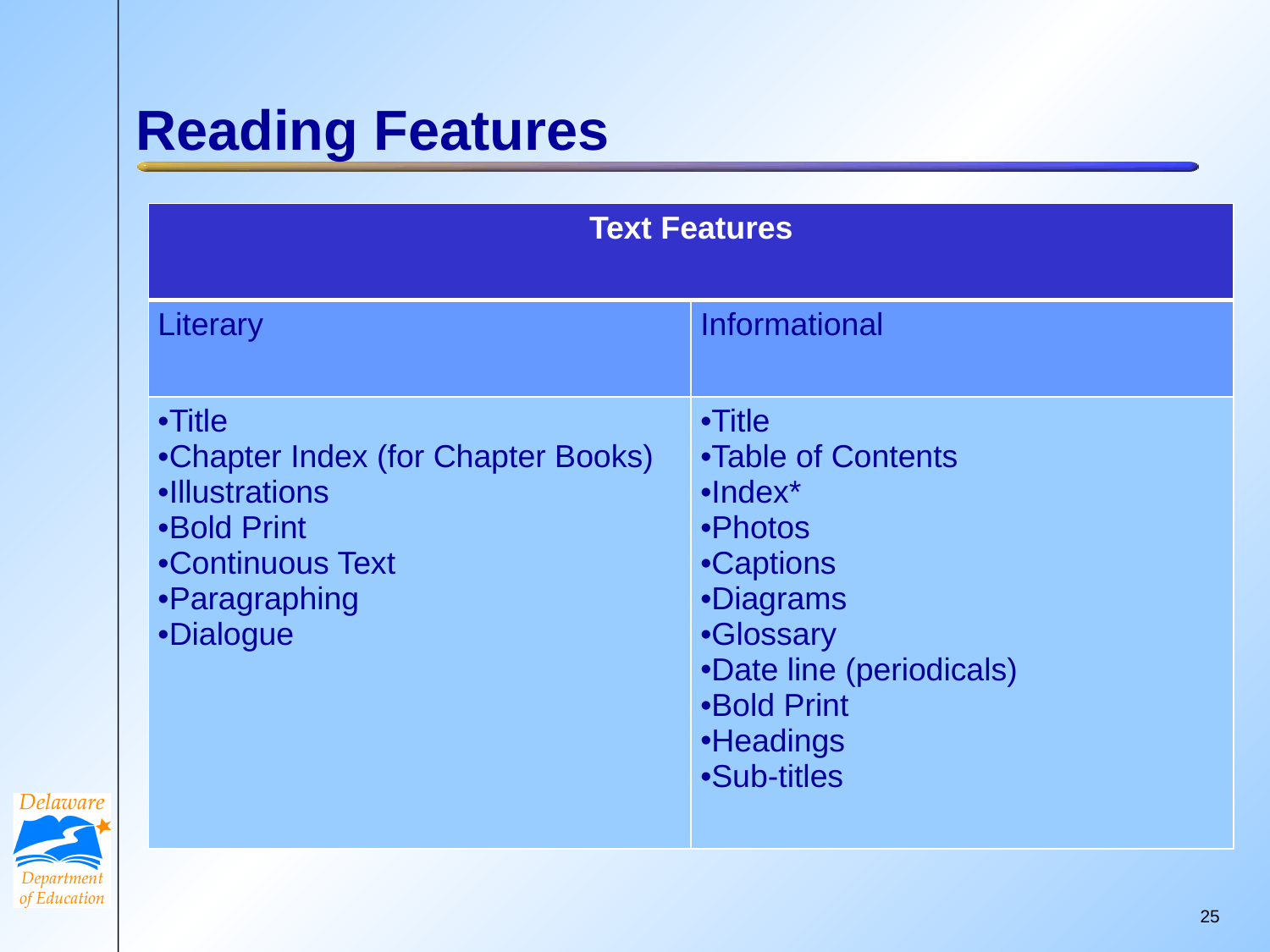

# Reading Features
| Text Features |  |
| --- | --- |
| Literary | Informational |
| Title Chapter Index (for Chapter Books) Illustrations Bold Print Continuous Text Paragraphing Dialogue | Title Table of Contents Index\* Photos Captions Diagrams Glossary Date line (periodicals) Bold Print Headings Sub-titles |
25